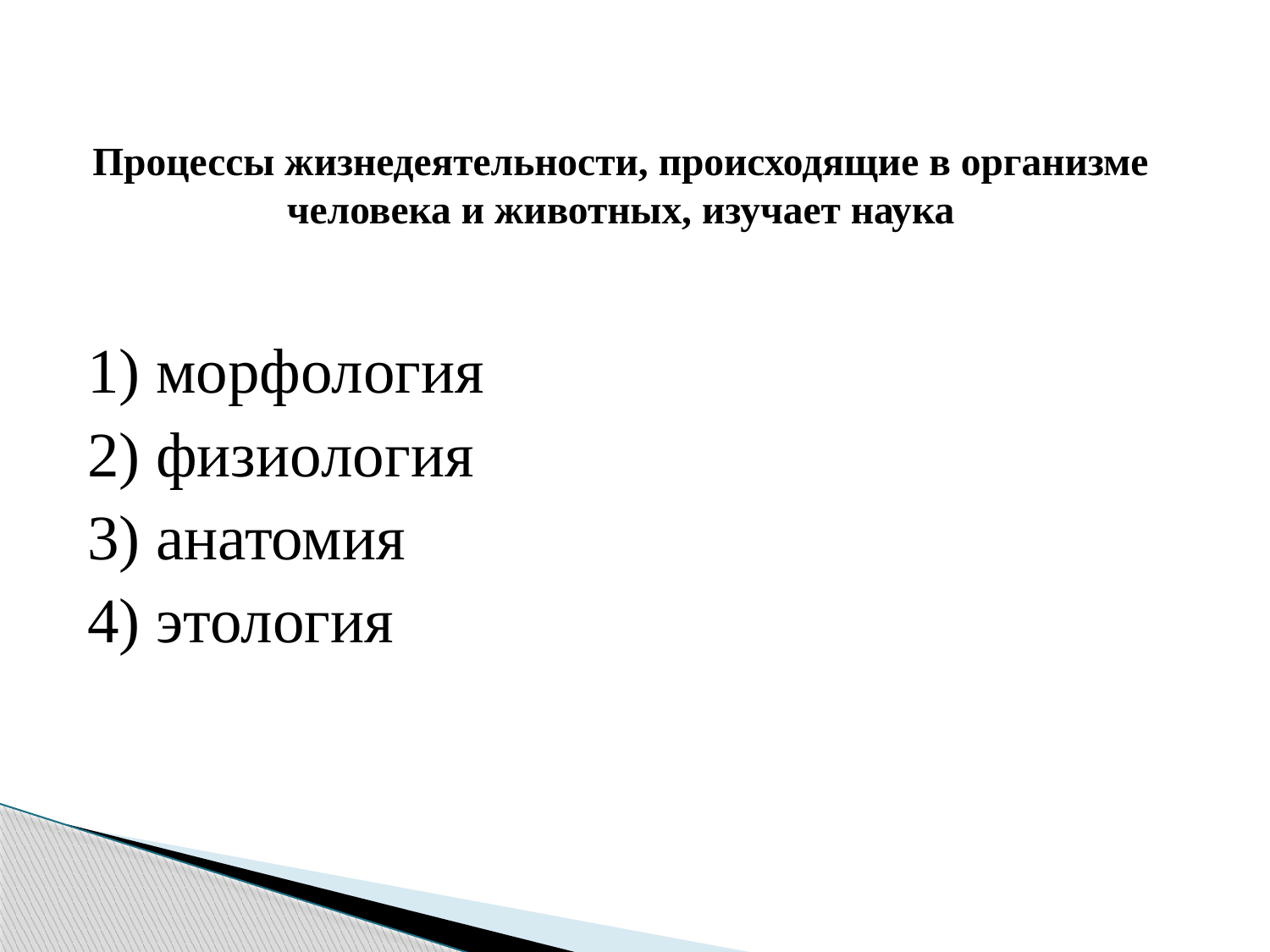

# Процессы жизнедеятельности, происходящие в организме человека и животных, изучает наука
1) морфология
2) физиология
3) анатомия
4) этология